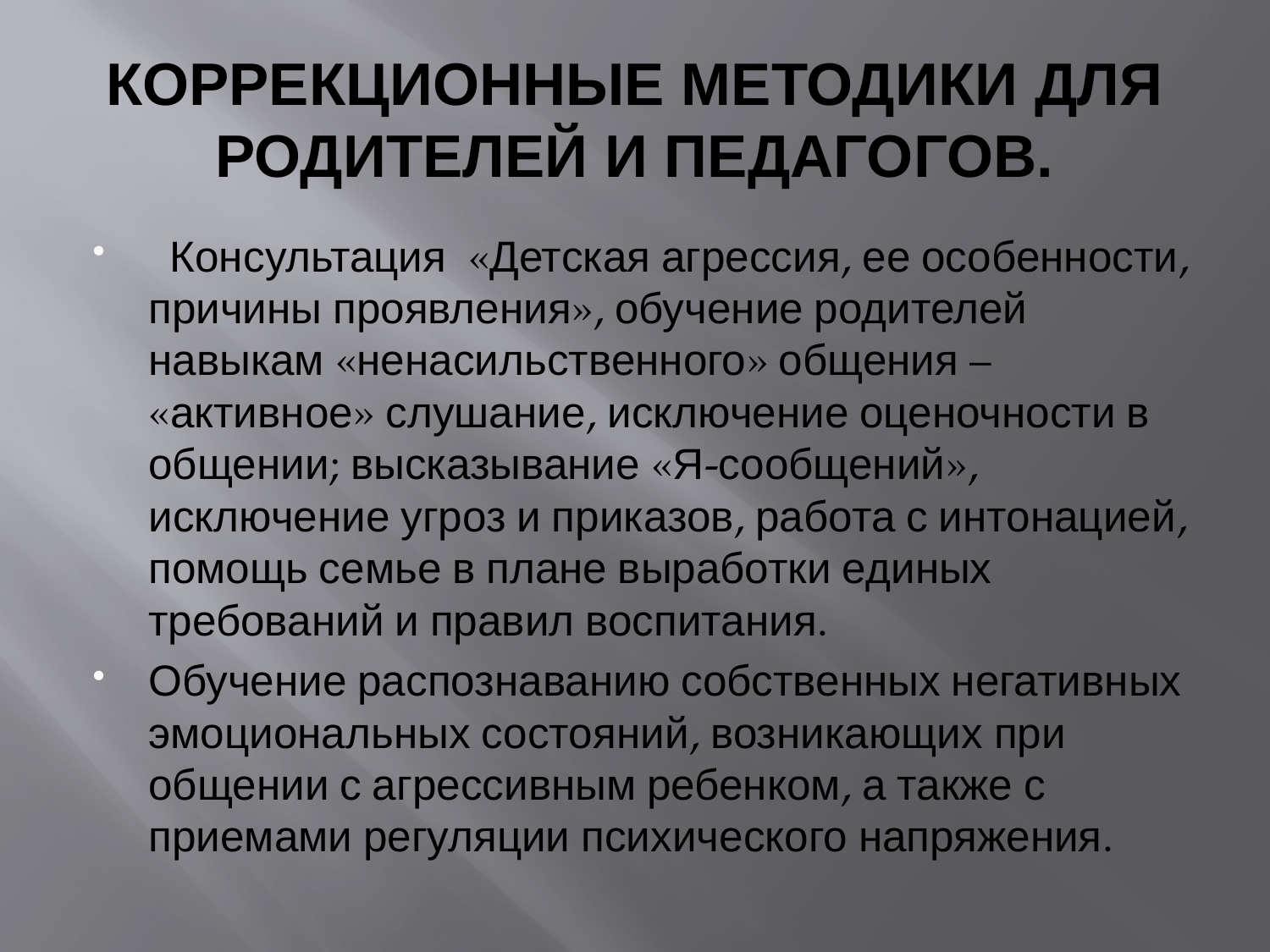

# КОРРЕКЦИОННЫЕ МЕТОДИКИ ДЛЯ РОДИТЕЛЕЙ И ПЕДАГОГОВ.
  Консультация  «Детская агрессия, ее особенности, причины проявления», обучение родителей навыкам «ненасильственного» общения – «активное» слушание, исключение оценочности в общении; высказывание «Я-сообщений», исключение угроз и приказов, работа с интонацией, помощь семье в плане выработки единых требований и правил воспитания.
Обучение распознаванию собственных негативных эмоциональных состояний, возникающих при общении с агрессивным ребенком, а также с приемами регуляции психического напряжения.